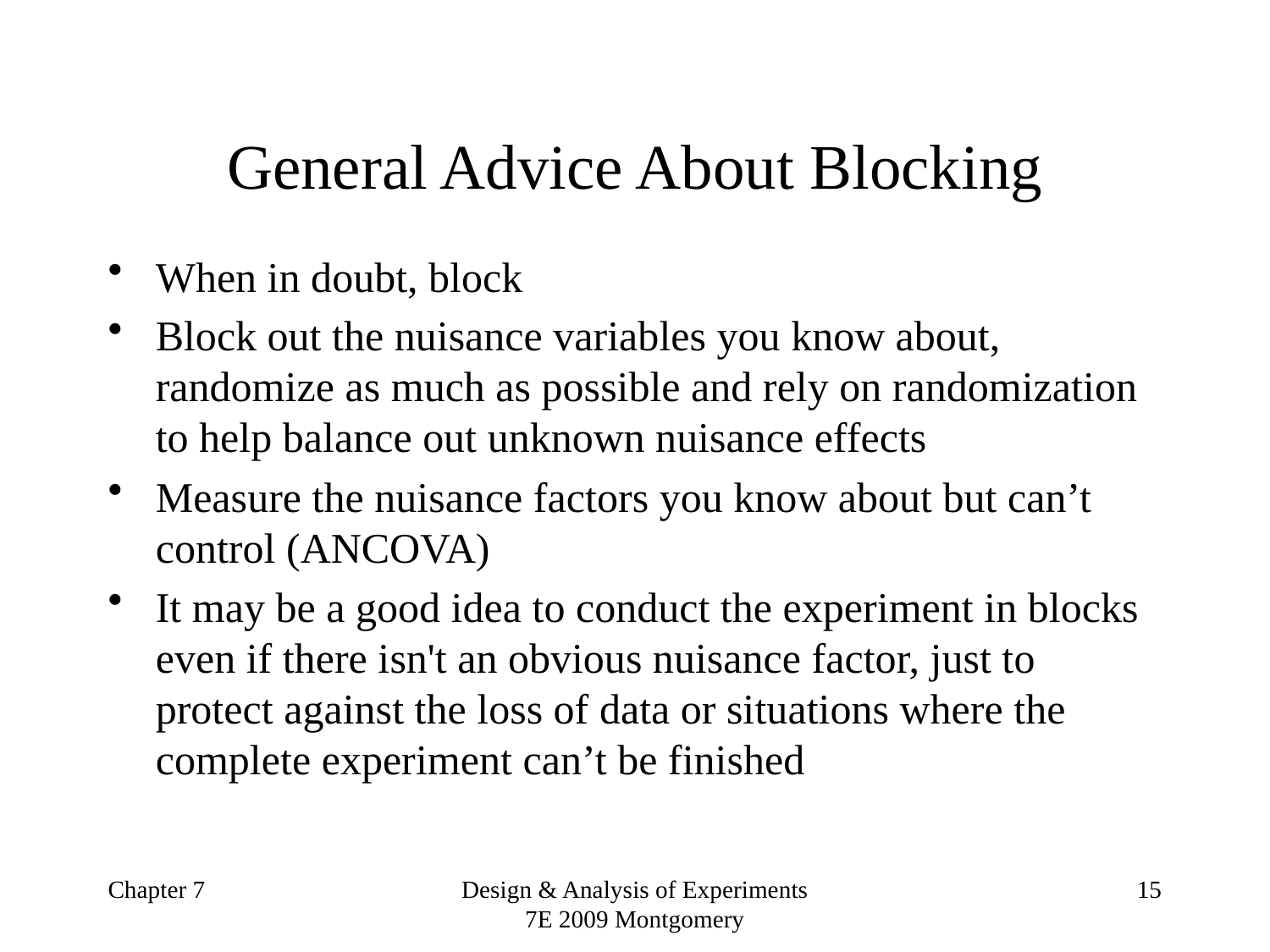

# General Advice About Blocking
When in doubt, block
Block out the nuisance variables you know about, randomize as much as possible and rely on randomization to help balance out unknown nuisance effects
Measure the nuisance factors you know about but can’t control (ANCOVA)
It may be a good idea to conduct the experiment in blocks even if there isn't an obvious nuisance factor, just to protect against the loss of data or situations where the complete experiment can’t be finished
Chapter 7
Design & Analysis of Experiments 7E 2009 Montgomery
15